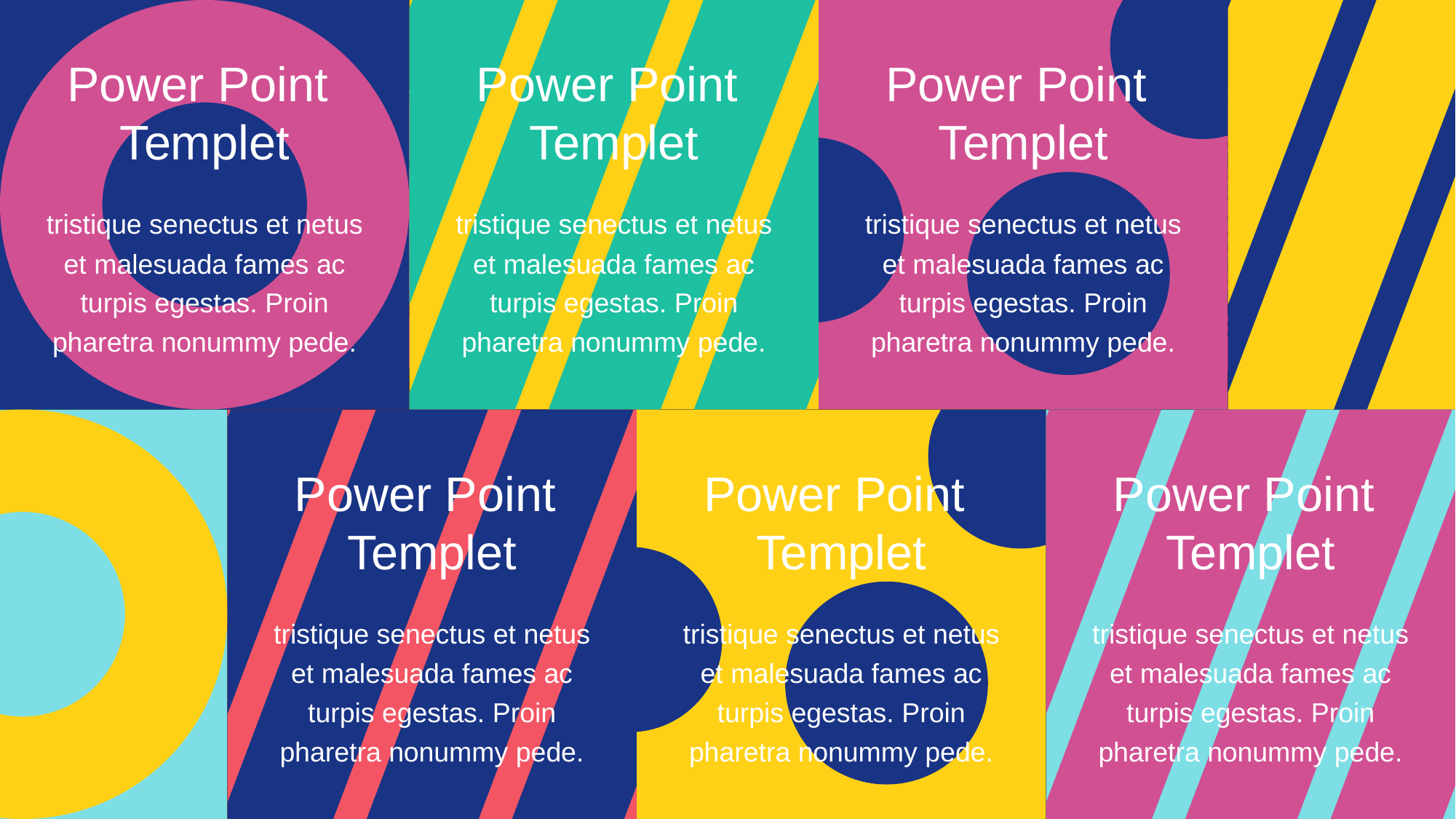

Power Point
Templet
tristique senectus et netus et malesuada fames ac turpis egestas. Proin pharetra nonummy pede.
Power Point
Templet
tristique senectus et netus et malesuada fames ac turpis egestas. Proin pharetra nonummy pede.
Power Point
Templet
tristique senectus et netus et malesuada fames ac turpis egestas. Proin pharetra nonummy pede.

Power Point
Templet
tristique senectus et netus et malesuada fames ac turpis egestas. Proin pharetra nonummy pede.
Power Point
Templet
tristique senectus et netus et malesuada fames ac turpis egestas. Proin pharetra nonummy pede.
Power Point
Templet
tristique senectus et netus et malesuada fames ac turpis egestas. Proin pharetra nonummy pede.